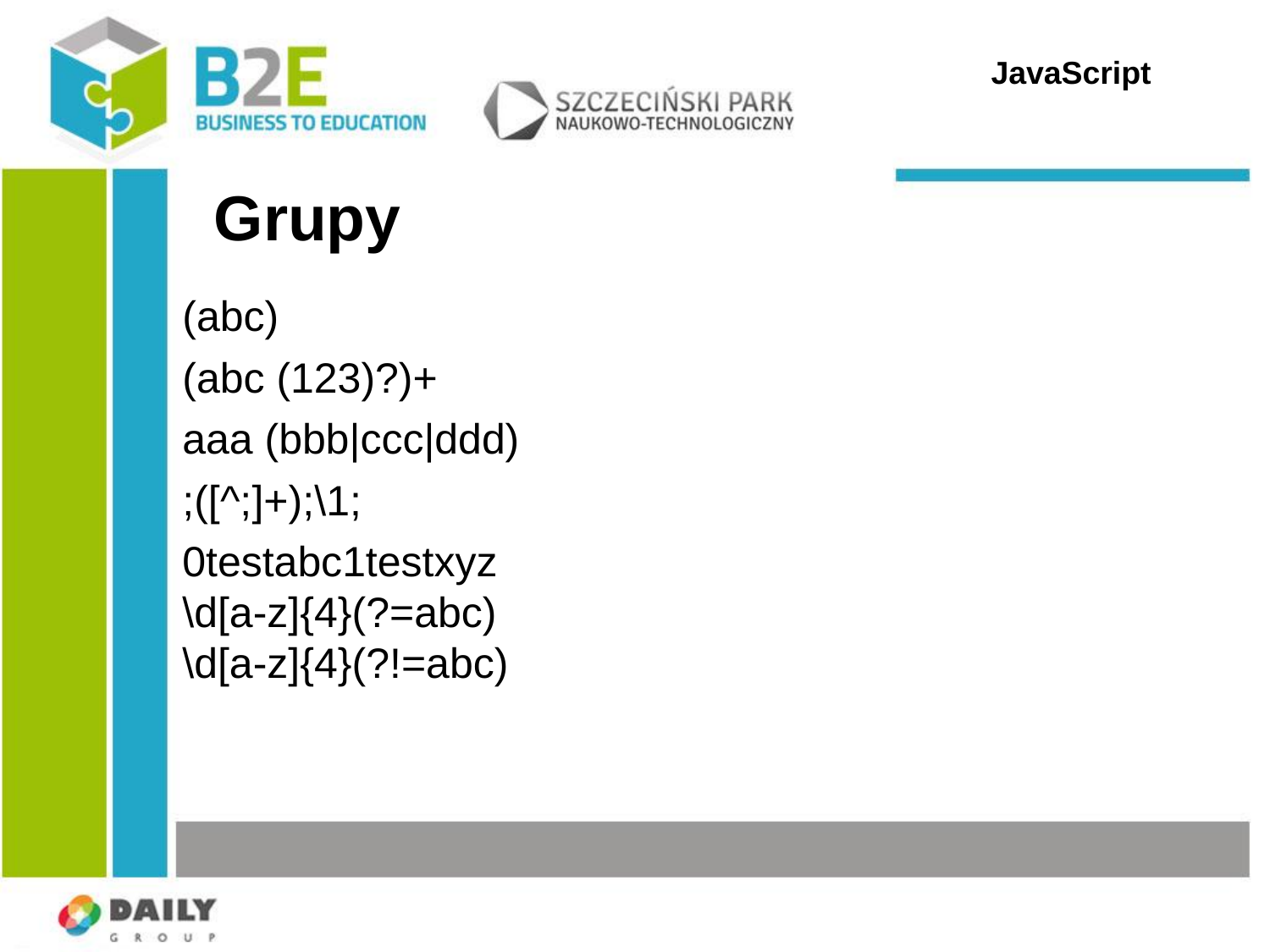

JavaScript
Grupy
(abc)
(abc (123)?)+
aaa (bbb|ccc|ddd)
;([^;]+);\1;
0testabc1testxyz
\d[a-z]{4}(?=abc)
\d[a-z]{4}(?!=abc)